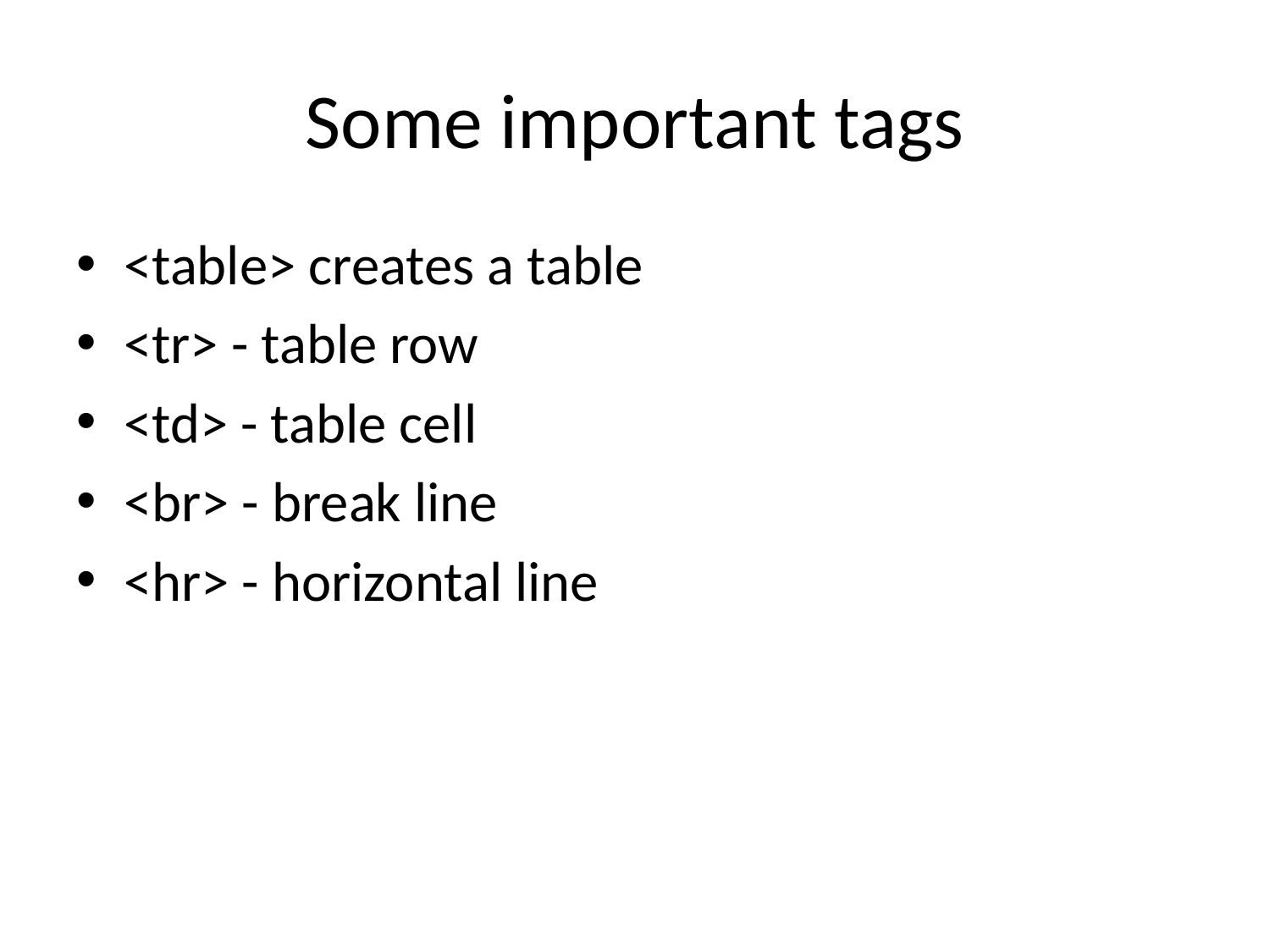

# Some important tags
<table> creates a table
<tr> - table row
<td> - table cell
<br> - break line
<hr> - horizontal line